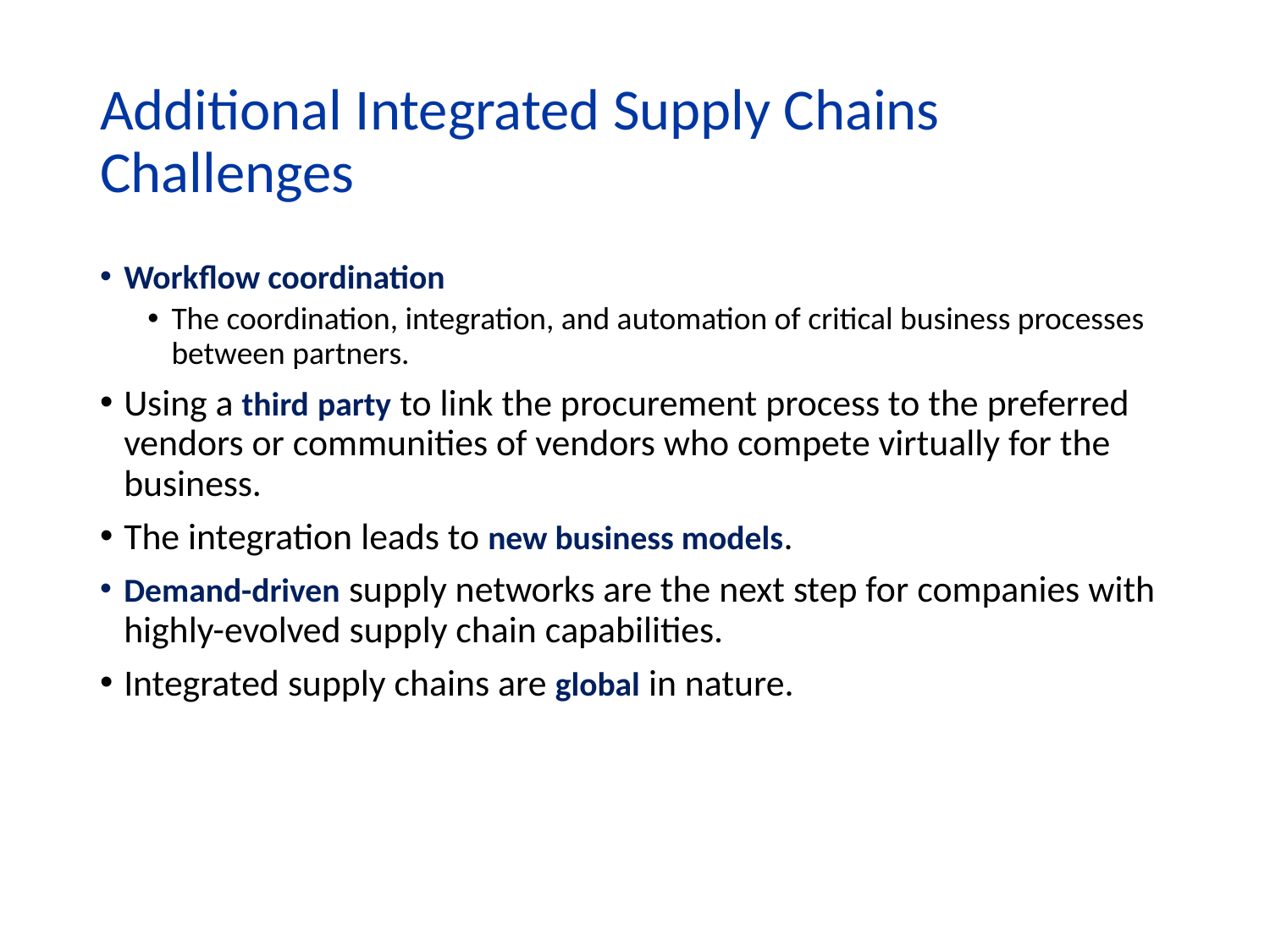

# Additional Integrated Supply Chains Challenges
Workflow coordination
The coordination, integration, and automation of critical business processes between partners.
Using a third party to link the procurement process to the preferred vendors or communities of vendors who compete virtually for the business.
The integration leads to new business models.
Demand-driven supply networks are the next step for companies with highly-evolved supply chain capabilities.
Integrated supply chains are global in nature.